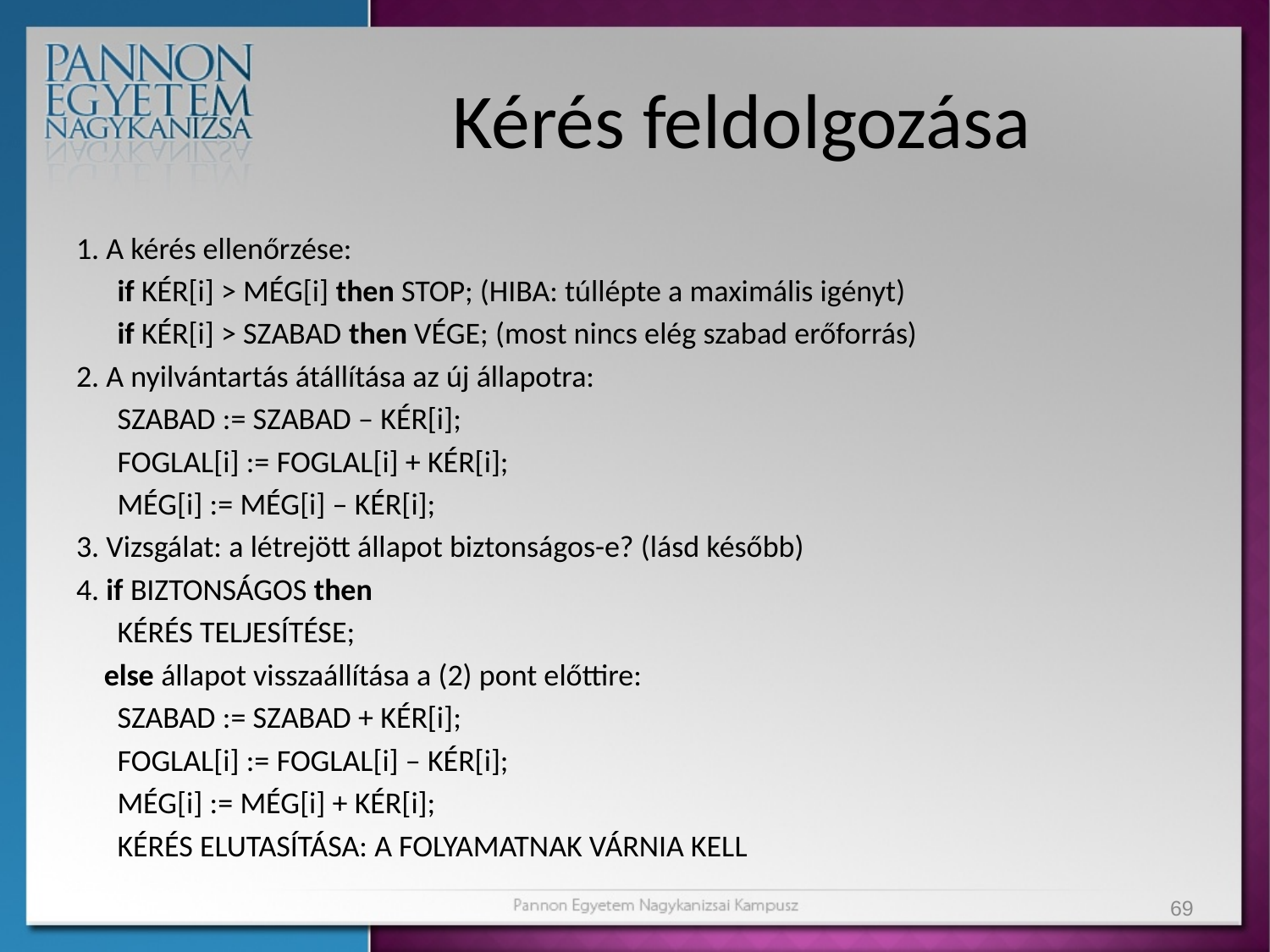

# Kérés feldolgozása
1. A kérés ellenőrzése:
	if KÉR[i] > MÉG[i] then STOP; (HIBA: túllépte a maximális igényt)
	if KÉR[i] > SZABAD then VÉGE; (most nincs elég szabad erőforrás)
2. A nyilvántartás átállítása az új állapotra:
	SZABAD := SZABAD – KÉR[i];
	FOGLAL[i] := FOGLAL[i] + KÉR[i];
	MÉG[i] := MÉG[i] – KÉR[i];
3. Vizsgálat: a létrejött állapot biztonságos-e? (lásd később)
4. if BIZTONSÁGOS then
		KÉRÉS TELJESÍTÉSE;
    else állapot visszaállítása a (2) pont előttire:
		SZABAD := SZABAD + KÉR[i];
		FOGLAL[i] := FOGLAL[i] – KÉR[i];
		MÉG[i] := MÉG[i] + KÉR[i];
		KÉRÉS ELUTASÍTÁSA: A FOLYAMATNAK VÁRNIA KELL
69